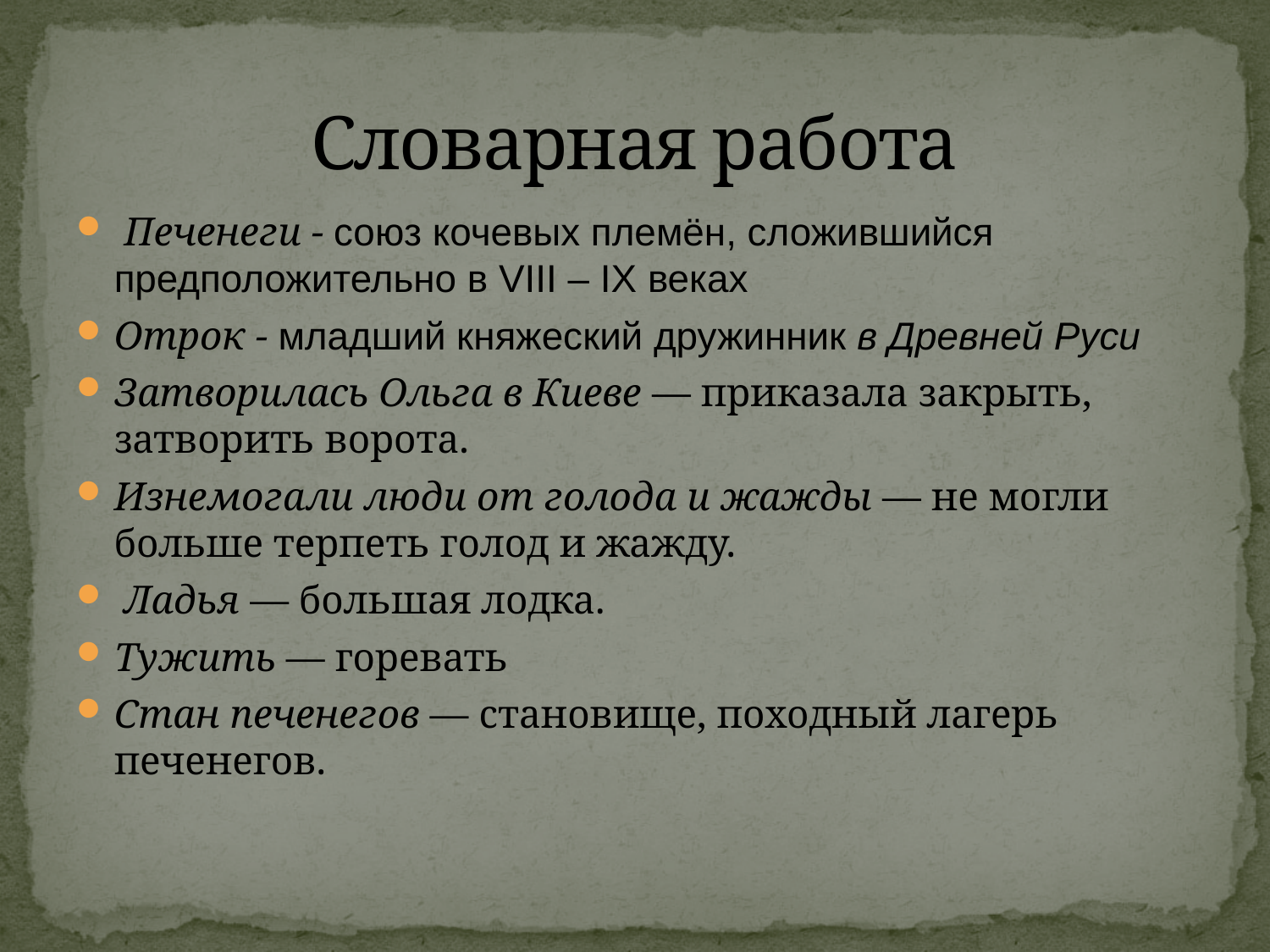

# Словарная работа
 Печенеги - союз кочевых племён, сложившийся предположительно в VIII – IX веках
Отрок - младший княжеский дружинник в Древней Руси
Затворилась Ольга в Киеве — приказала закрыть, затворить ворота.
Изнемогали люди от голода и жажды — не могли больше терпеть голод и жажду.
 Ладья — большая лодка.
Тужить — горевать
Стан печенегов — становище, походный лагерь печенегов.